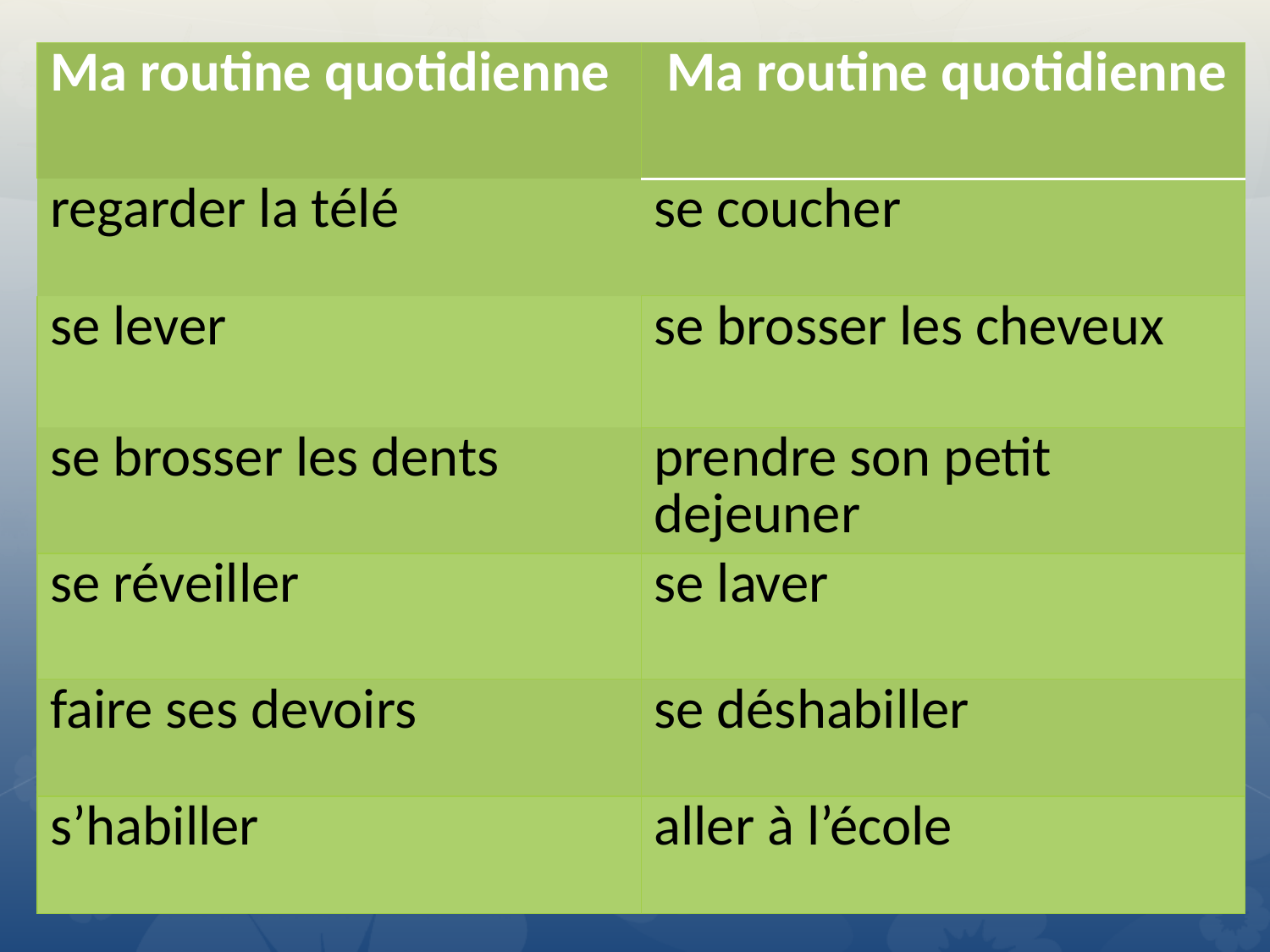

| Ma routine quotidienne | Ma routine quotidienne |
| --- | --- |
| regarder la télé | se coucher |
| se lever | se brosser les cheveux |
| se brosser les dents | prendre son petit dejeuner |
| se réveiller | se laver |
| faire ses devoirs | se déshabiller |
| s’habiller | aller à l’école |